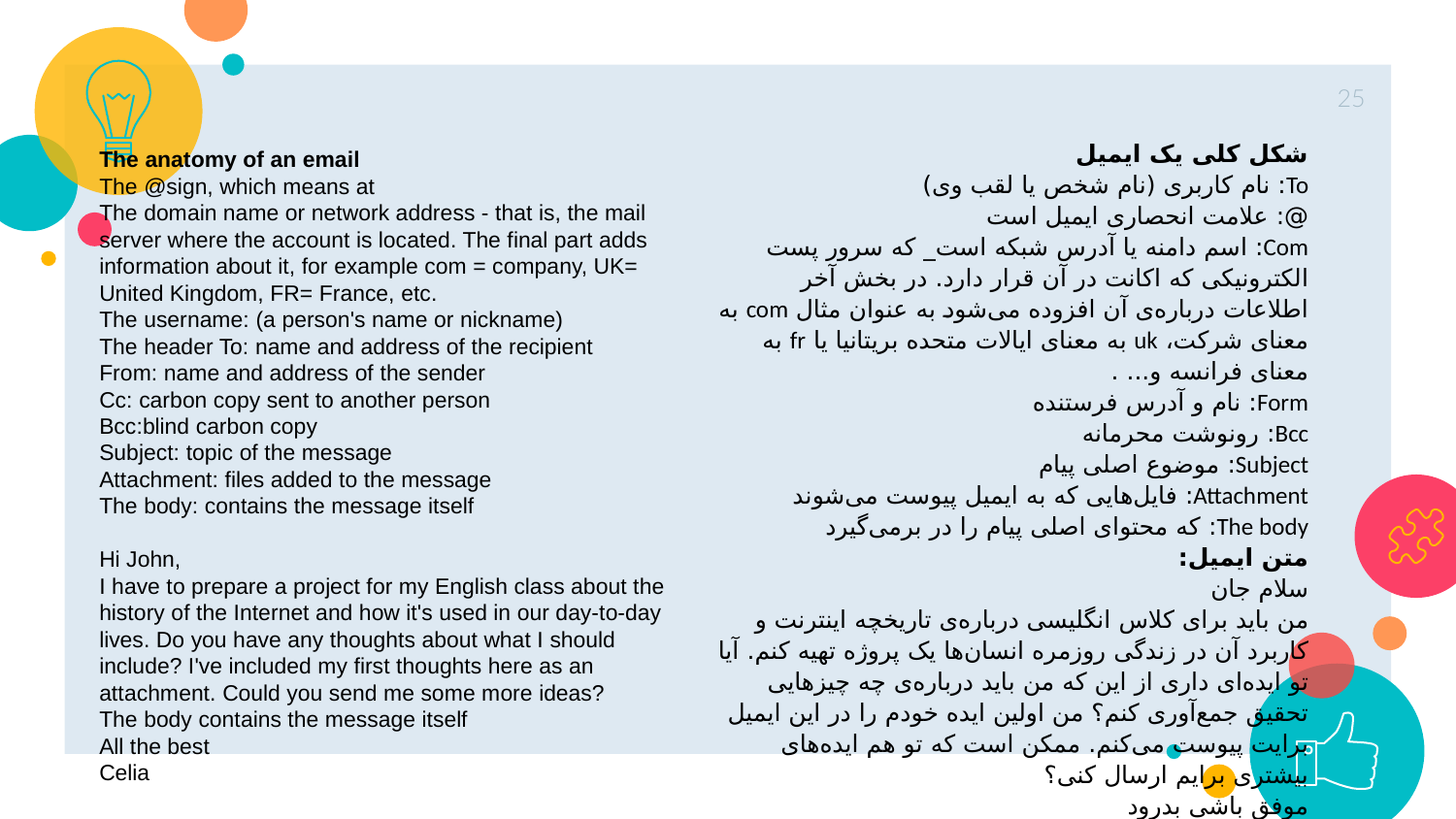

25
شکل کلی یک ایمیل
To: نام کاربری (نام شخص یا لقب وی)
@: علامت انحصاری ایمیل است
Com: اسم دامنه یا آدرس شبکه است_ که سرور پست الکترونیکی که اکانت در آن قرار دارد. در بخش آخر اطلاعات درباره‌ی آن افزوده می‌شود به عنوان مثال com به معنای شرکت، uk به معنای ایالات متحده بریتانیا یا fr به معنای فرانسه و... .
Form: نام و آدرس فرستنده
Bcc: رونوشت محرمانه
Subject: موضوع اصلی پیام
Attachment: فایل‌هایی که به ایمیل پیوست می‌شوند
The body: که محتوای اصلی پیام را در برمی‌گیرد
متن ایمیل:
سلام جان
من باید برای کلاس انگلیسی درباره‌ی تاریخچه اینترنت و کاربرد آن در زندگی روزمره انسان‌ها یک پروژه تهیه کنم. آیا تو ایده‌ای داری از این که من باید درباره‌ی چه چیزهایی تحقیق جمع‌آوری کنم؟ من اولین ایده خودم را در این ایمیل برایت پیوست می‌کنم. ممکن است که تو هم ایده‌های بیشتری برایم ارسال کنی؟
موفق باشی بدرود
سلیا
The anatomy of an email
The @sign, which means at
The domain name or network address - that is, the mail server where the account is located. The final part adds information about it, for example com = company, UK= United Kingdom, FR= France, etc.
The username: (a person's name or nickname)
The header To: name and address of the recipient
From: name and address of the sender
Cc: carbon copy sent to another person
Bcc:blind carbon copy
Subject: topic of the message
Attachment: files added to the message
The body: contains the message itself

Hi John,
I have to prepare a project for my English class about the history of the Internet and how it's used in our day-to-day lives. Do you have any thoughts about what I should include? I've included my first thoughts here as an attachment. Could you send me some more ideas?
The body contains the message itself
All the best
Celia